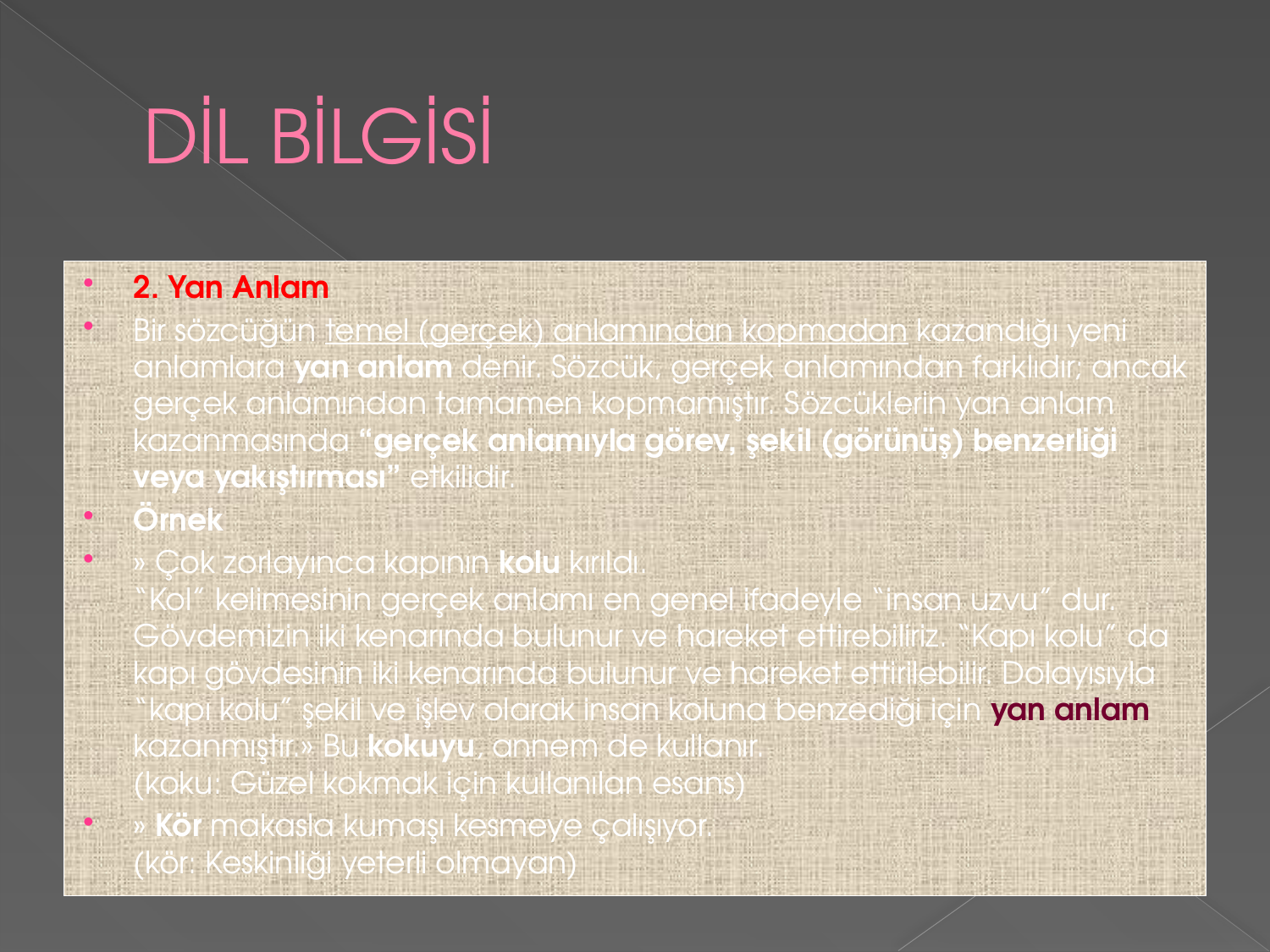

# DİL BİLGİSİ
2. Yan Anlam
Bir sözcüğün temel (gerçek) anlamından kopmadan kazandığı yeni anlamlara yan anlam denir. Sözcük, gerçek anlamından farklıdır; ancak gerçek anlamından tamamen kopmamıştır. Sözcüklerin yan anlam kazanmasında “gerçek anlamıyla görev, şekil (görünüş) benzerliği veya yakıştırması” etkilidir.
Örnek
» Çok zorlayınca kapının kolu kırıldı.
“Kol” kelimesinin gerçek anlamı en genel ifadeyle “insan uzvu” dur. Gövdemizin iki kenarında bulunur ve hareket ettirebiliriz. “Kapı kolu” da kapı gövdesinin iki kenarında bulunur ve hareket ettirilebilir. Dolayısıyla “kapı kolu” şekil ve işlev olarak insan koluna benzediği için yan anlam kazanmıştır.» Bu kokuyu, annem de kullanır.
(koku: Güzel kokmak için kullanılan esans)
» Kör makasla kumaşı kesmeye çalışıyor.
(kör: Keskinliği yeterli olmayan)